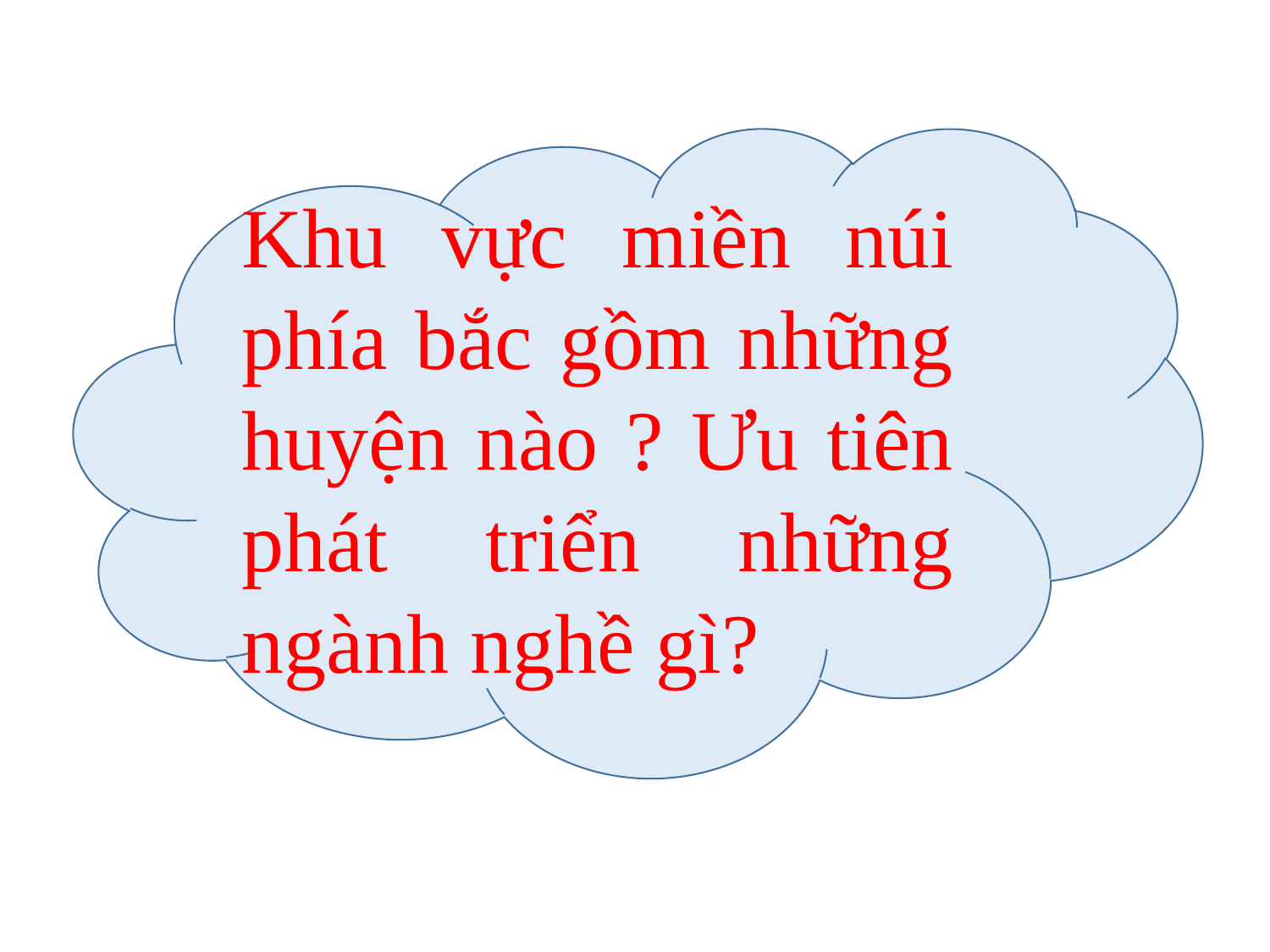

Khu vực miền núi phía bắc gồm những huyện nào ? Ưu tiên phát triển những ngành nghề gì?